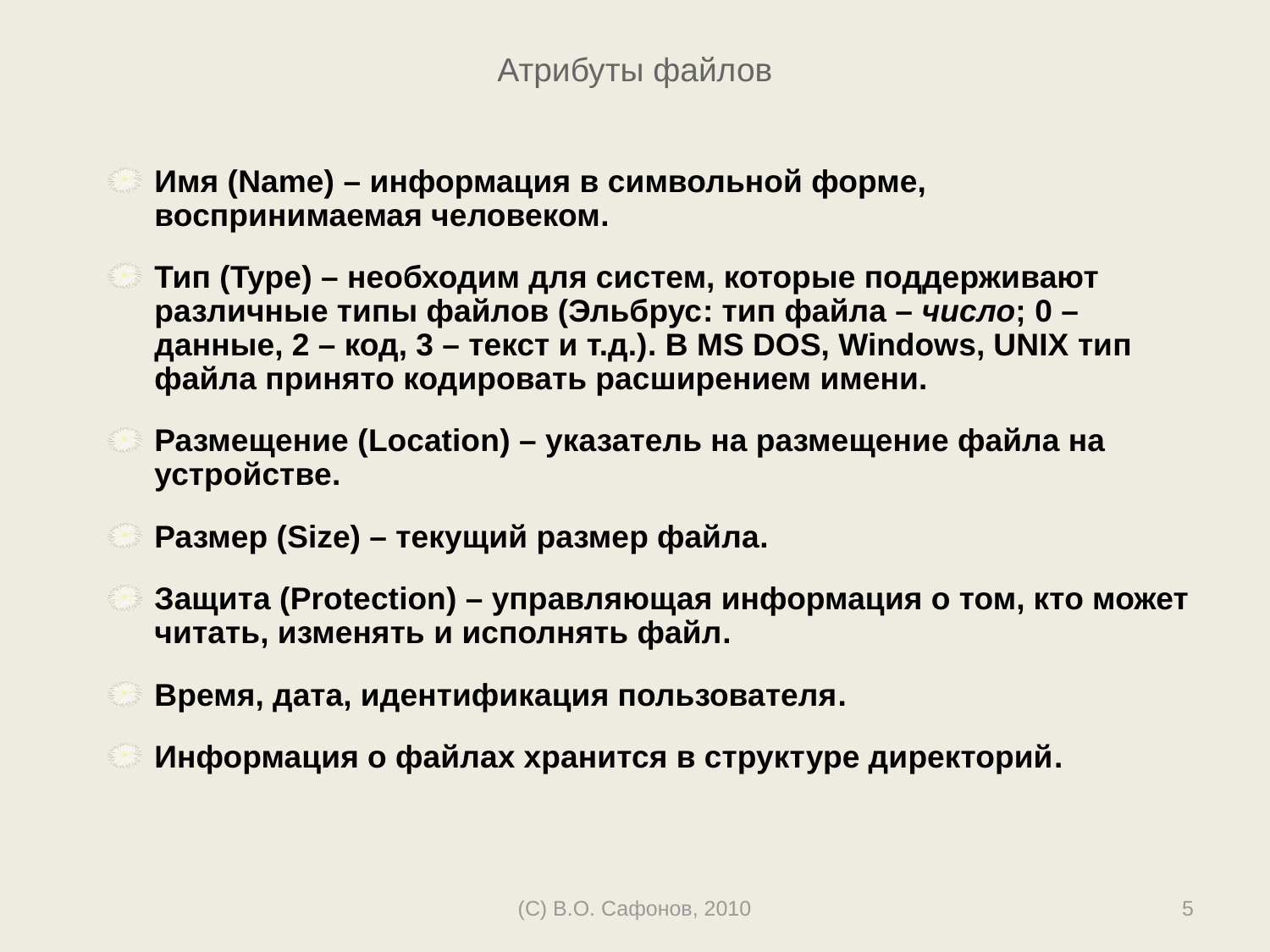

# Атрибуты файлов
Имя (Name) – информация в символьной форме, воспринимаемая человеком.
Тип (Type) – необходим для систем, которые поддерживают различные типы файлов (Эльбрус: тип файла – число; 0 – данные, 2 – код, 3 – текст и т.д.). В MS DOS, Windows, UNIX тип файла принято кодировать расширением имени.
Размещение (Location) – указатель на размещение файла на устройстве.
Размер (Size) – текущий размер файла.
Защита (Protection) – управляющая информация о том, кто может читать, изменять и исполнять файл.
Время, дата, идентификация пользователя.
Информация о файлах хранится в структуре директорий.

(C) В.О. Сафонов, 2010
5